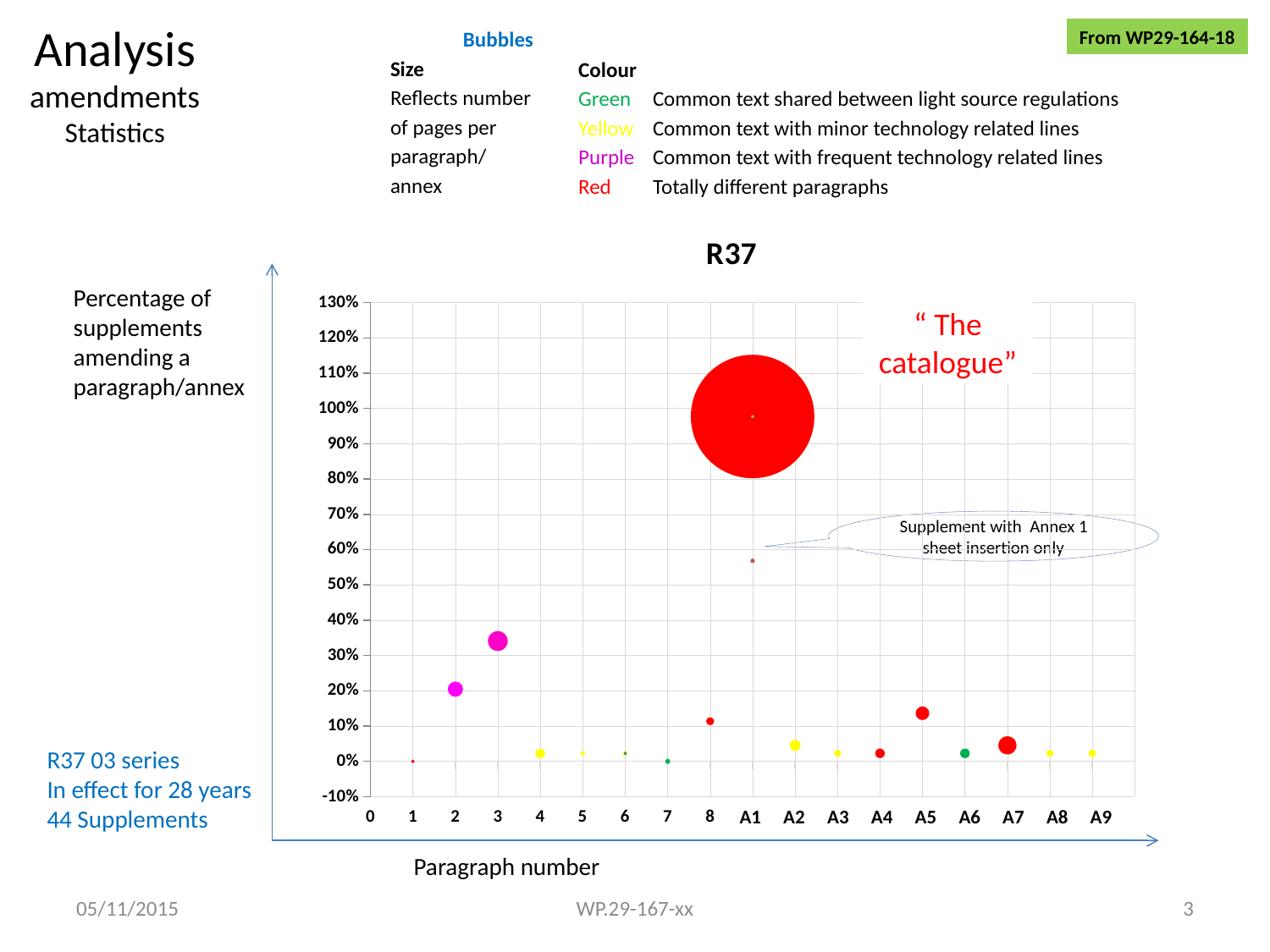

Bubbles
Size
Reflects number of pages per paragraph/ annex
From WP29-164-18
# Analysis amendments Statistics
Colour
Green	Common text shared between light source regulations
Yellow	Common text with minor technology related lines
Purple	Common text with frequent technology related lines
Red	Totally different paragraphs

### Chart: R37

| Category |  |  |  |
|---|---|---|---|
A1     A2     A3     A4     A5     A6     A7     A8     A9
Percentage of supplements amending a paragraph/annex
“ The catalogue”
Supplement with  Annex 1 sheet insertion only
R37 03 series
In effect for 28 years
44 Supplements
Paragraph number
05/11/2015
WP.29-167-xx
3